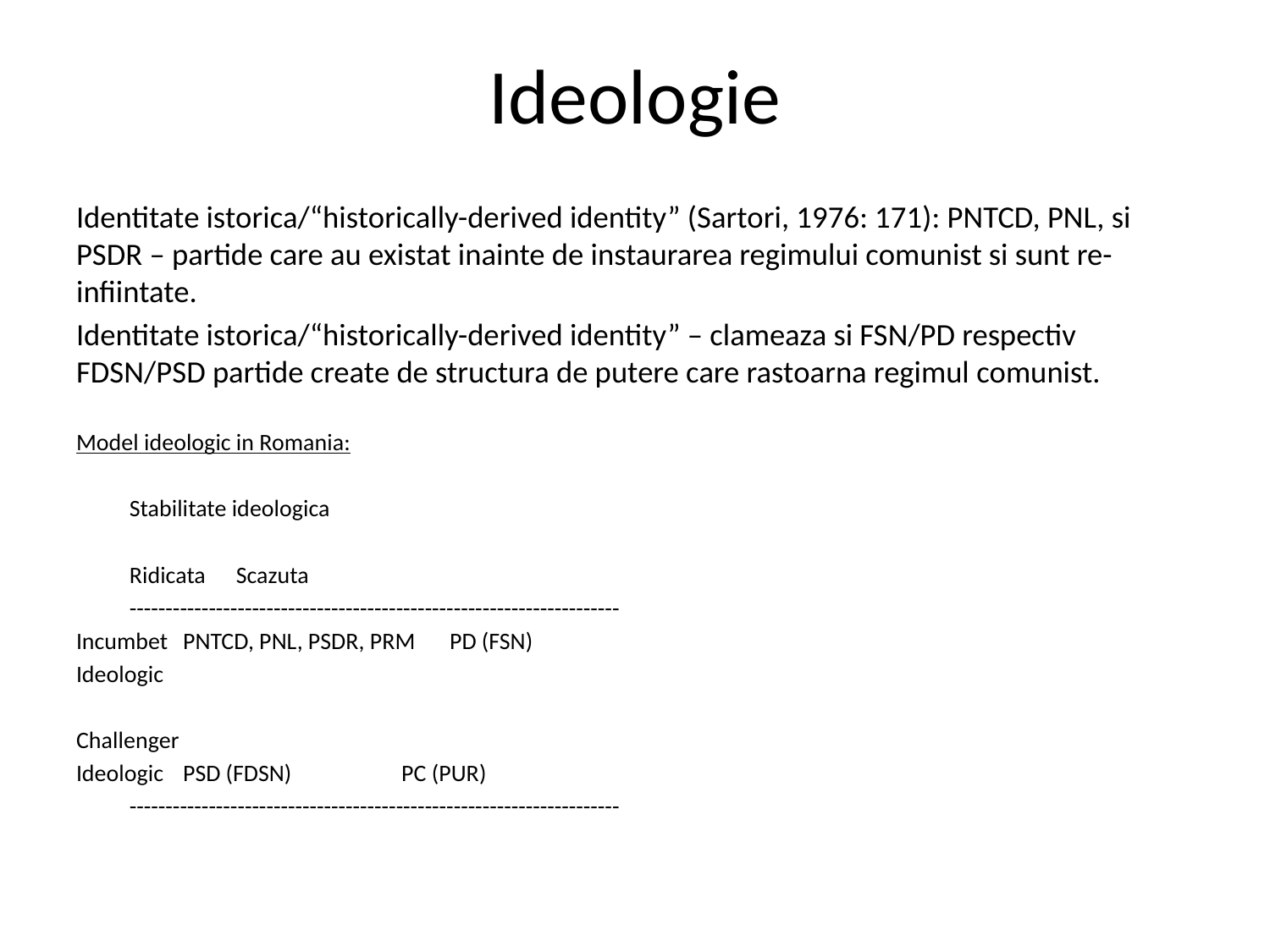

# Ideologie
Identitate istorica/“historically-derived identity” (Sartori, 1976: 171): PNTCD, PNL, si PSDR – partide care au existat inainte de instaurarea regimului comunist si sunt re-infiintate.
Identitate istorica/“historically-derived identity” – clameaza si FSN/PD respectiv FDSN/PSD partide create de structura de putere care rastoarna regimul comunist.

Model ideologic in Romania:

			Stabilitate ideologica

		Ridicata			Scazuta
		--------------------------------------------------------------------
Incumbet 		PNTCD, PNL, PSDR, PRM	PD (FSN)
Ideologic

Challenger
Ideologic 		PSD (FDSN)			 PC (PUR)
		--------------------------------------------------------------------